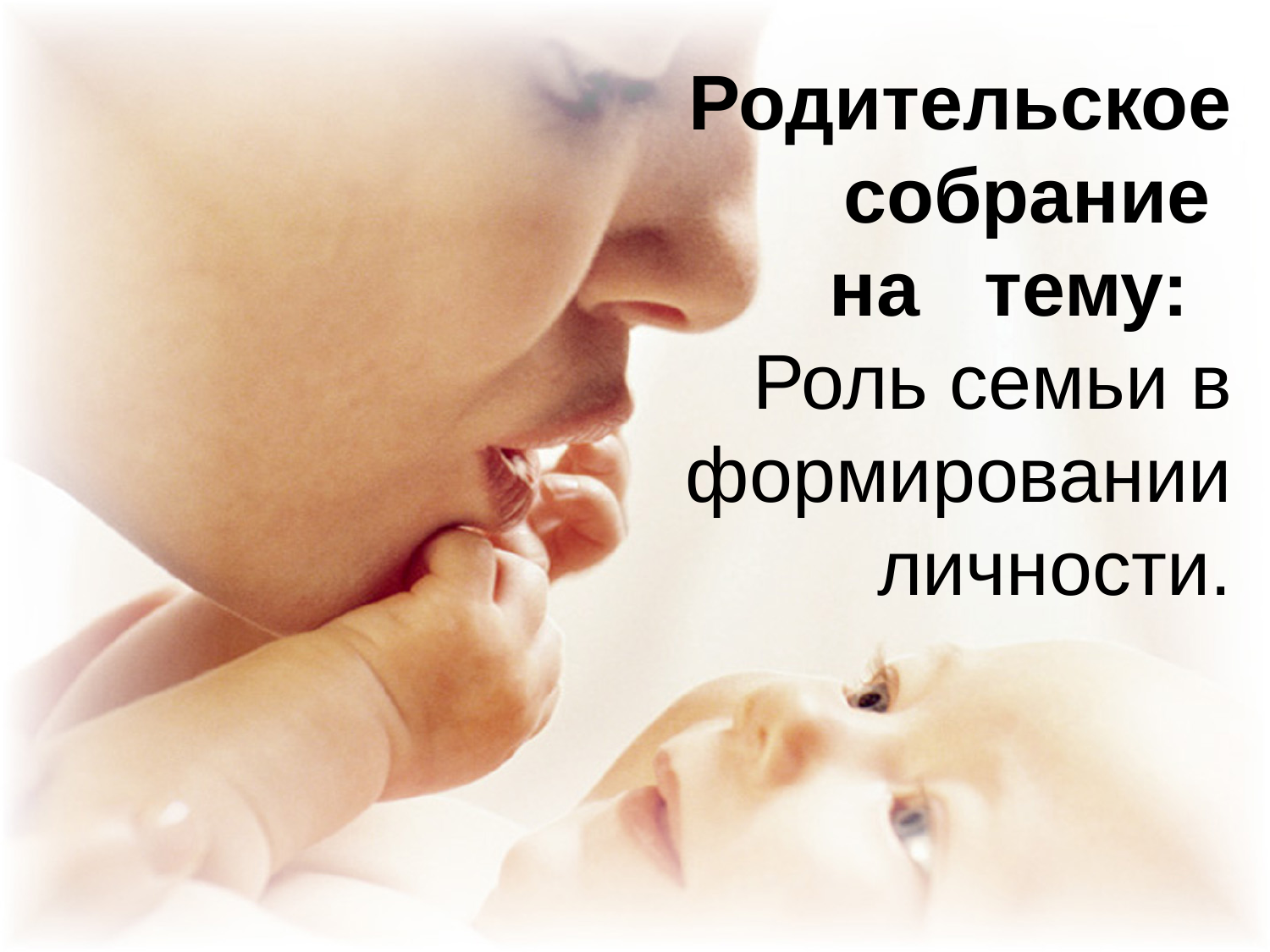

# Родительское собрание на   тему: Роль семьи в формировании личности.